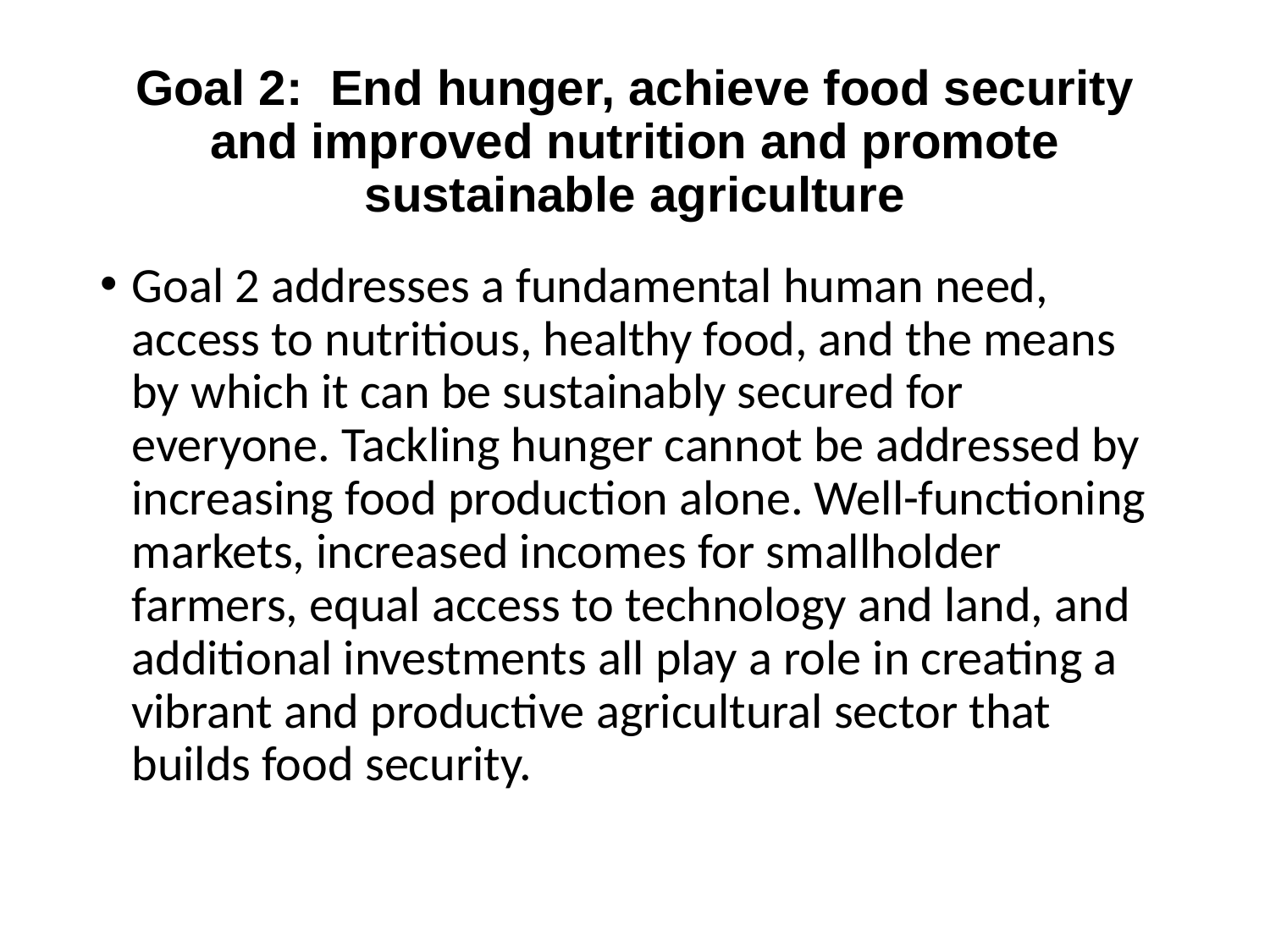

# Goal 2:  End hunger, achieve food security and improved nutrition and promote sustainable agriculture
Goal 2 addresses a fundamental human need, access to nutritious, healthy food, and the means by which it can be sustainably secured for everyone. Tackling hunger cannot be addressed by increasing food production alone. Well-functioning markets, increased incomes for smallholder farmers, equal access to technology and land, and additional investments all play a role in creating a vibrant and productive agricultural sector that builds food security.